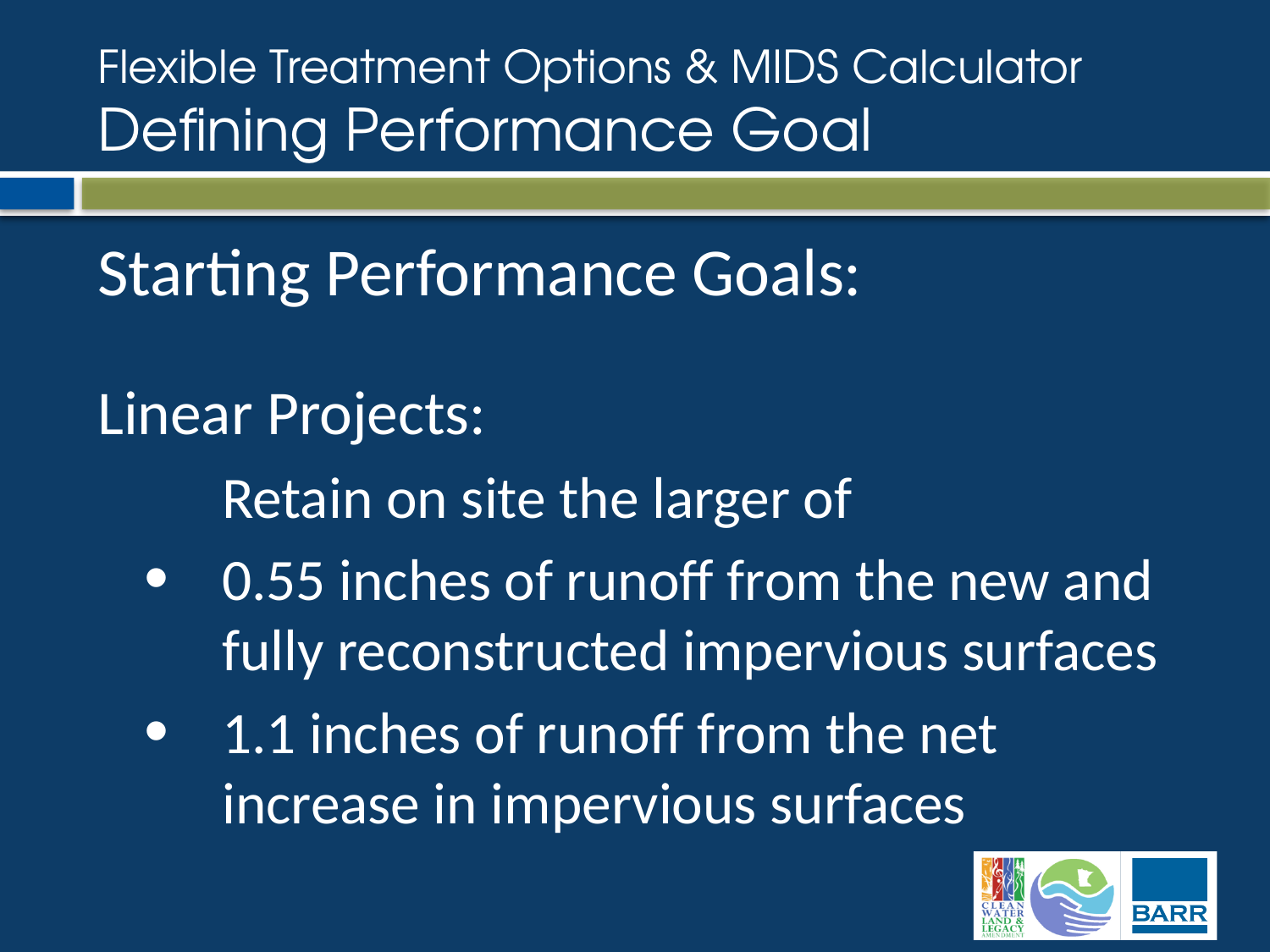

# Flexible Treatment Options & MIDS Calculator Defining Performance Goal
Starting Performance Goals:

Linear Projects:
	Retain on site the larger of
0.55 inches of runoff from the new and fully reconstructed impervious surfaces
1.1 inches of runoff from the net increase in impervious surfaces